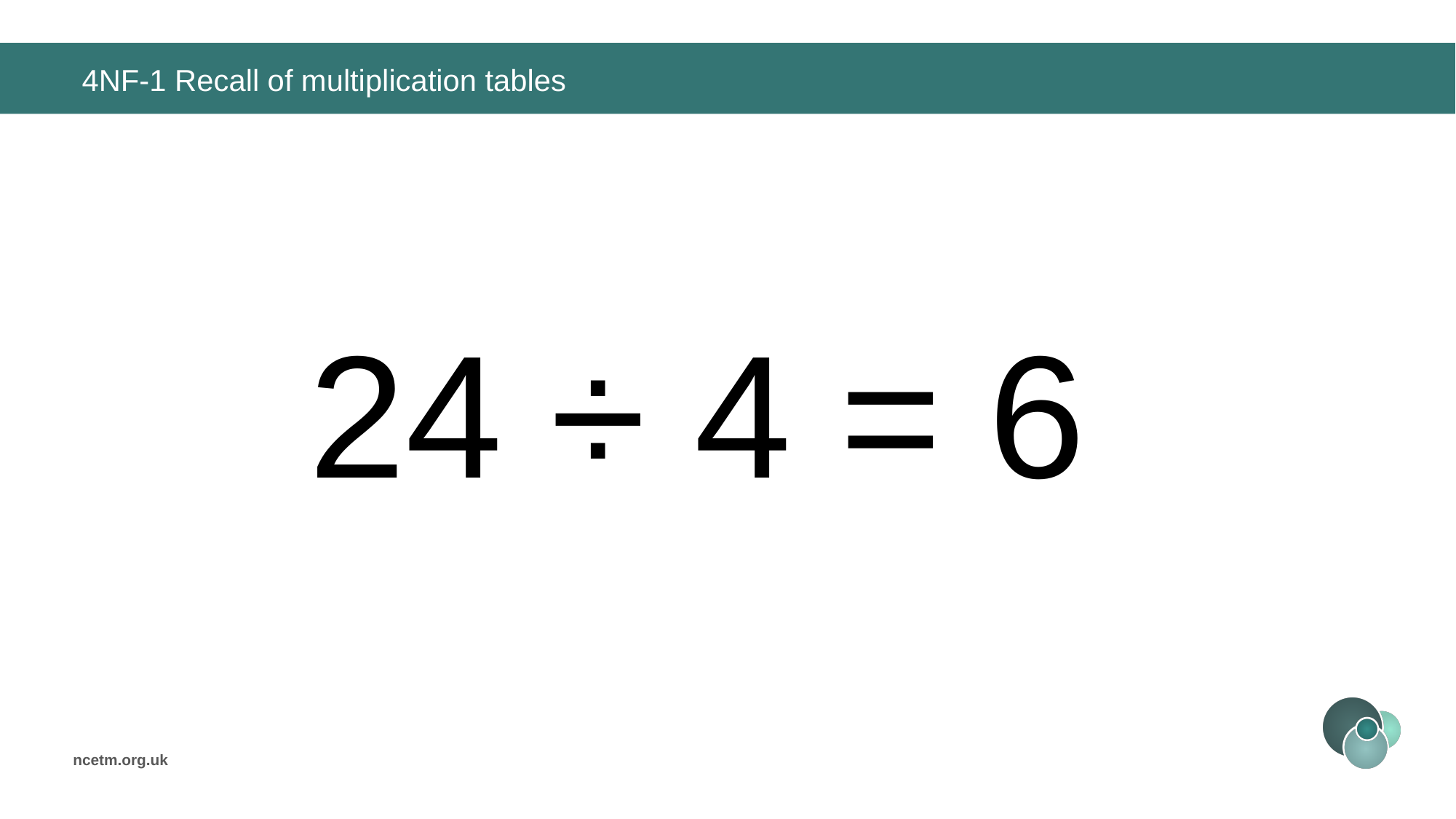

# 4NF-1 Recall of multiplication tables
24 ÷ 4 =
6